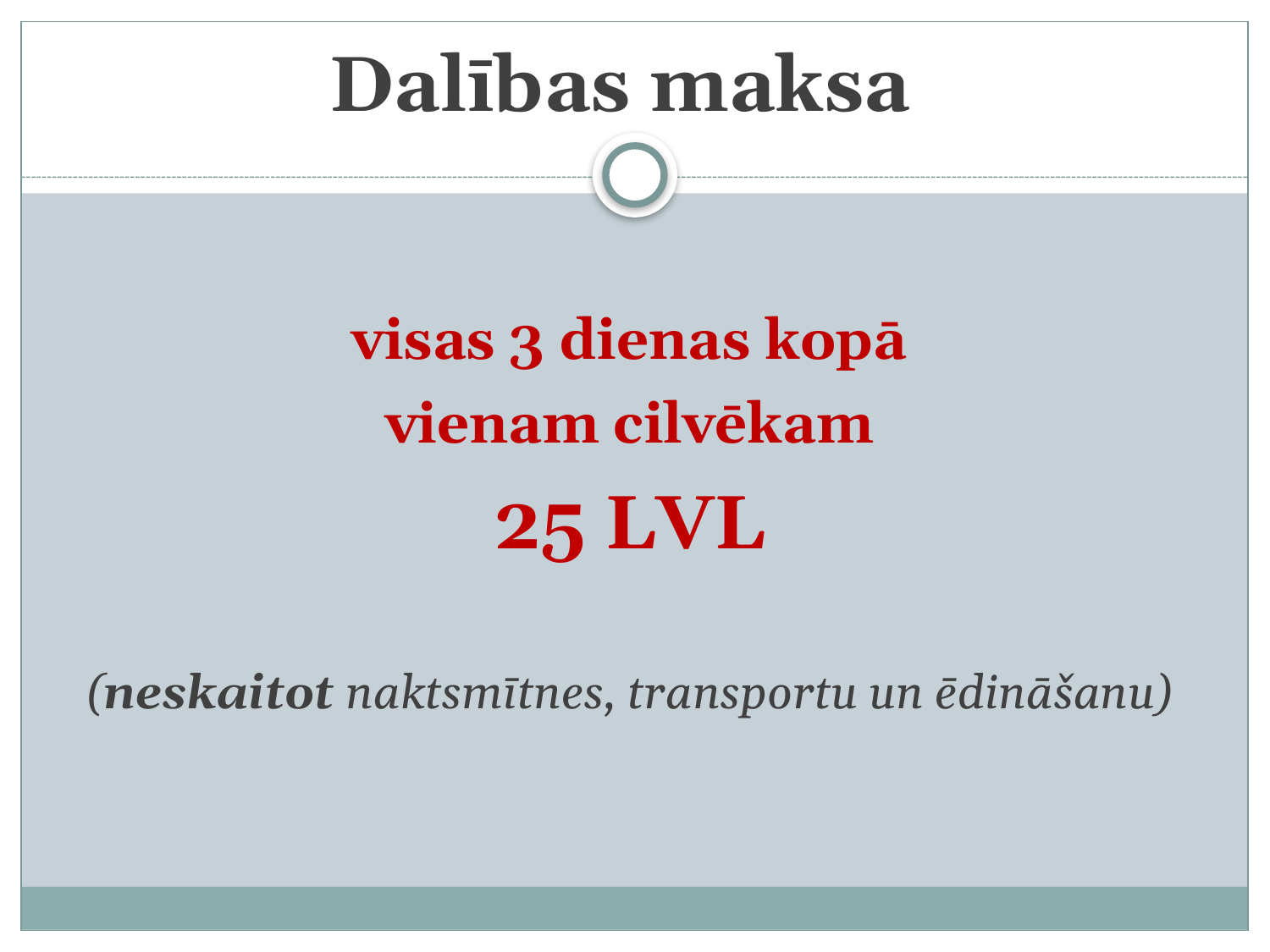

Dalības maksa
visas 3 dienas kopā
vienam cilvēkam
25 LVL

(neskaitot naktsmītnes, transportu un ēdināšanu)